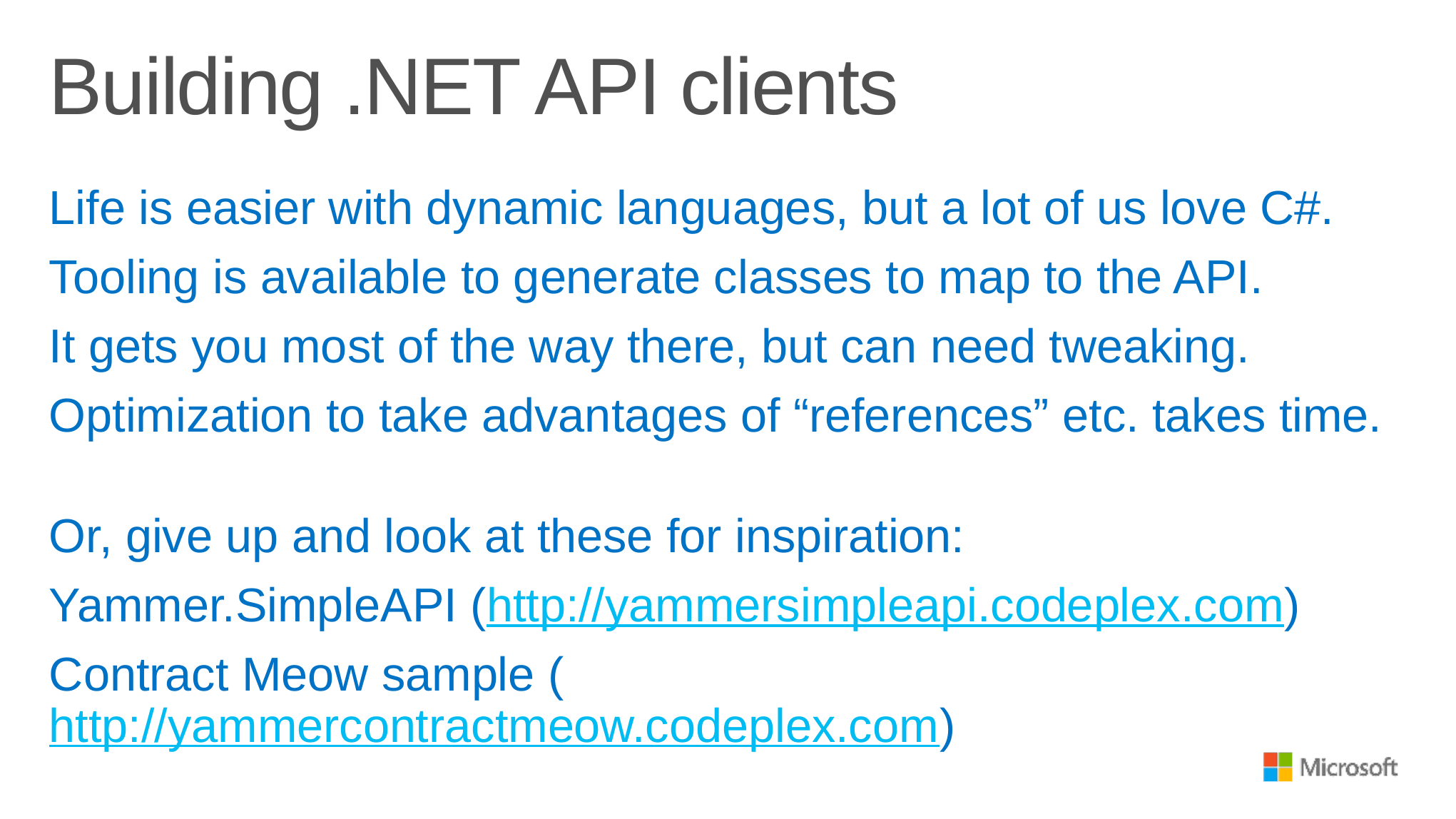

# Building .NET API clients
Life is easier with dynamic languages, but a lot of us love C#.
Tooling is available to generate classes to map to the API.
It gets you most of the way there, but can need tweaking.
Optimization to take advantages of “references” etc. takes time.
Or, give up and look at these for inspiration:
Yammer.SimpleAPI (http://yammersimpleapi.codeplex.com)
Contract Meow sample (http://yammercontractmeow.codeplex.com)